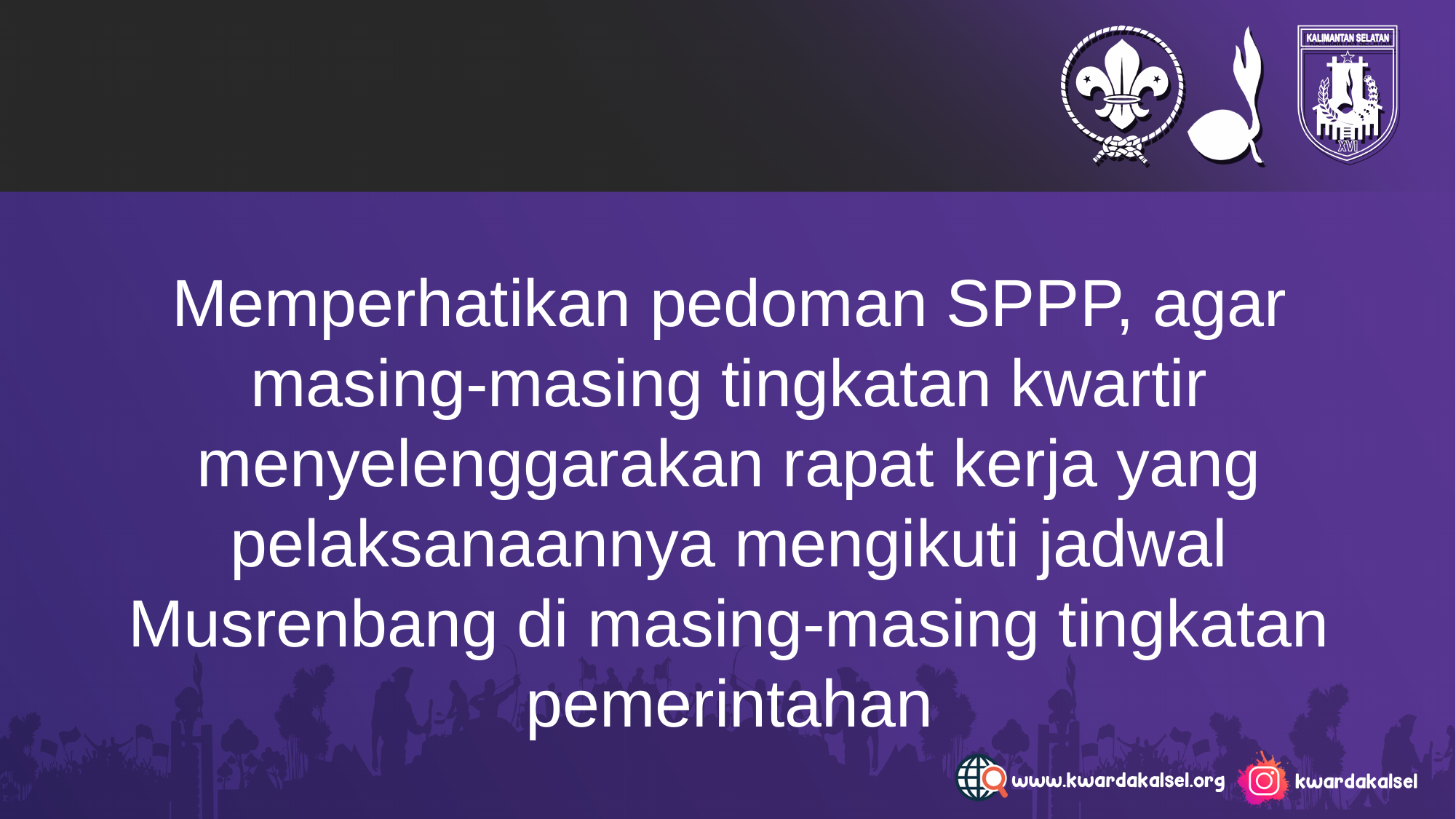

Memperhatikan pedoman SPPP, agar masing-masing tingkatan kwartir menyelenggarakan rapat kerja yang pelaksanaannya mengikuti jadwal Musrenbang di masing-masing tingkatan pemerintahan